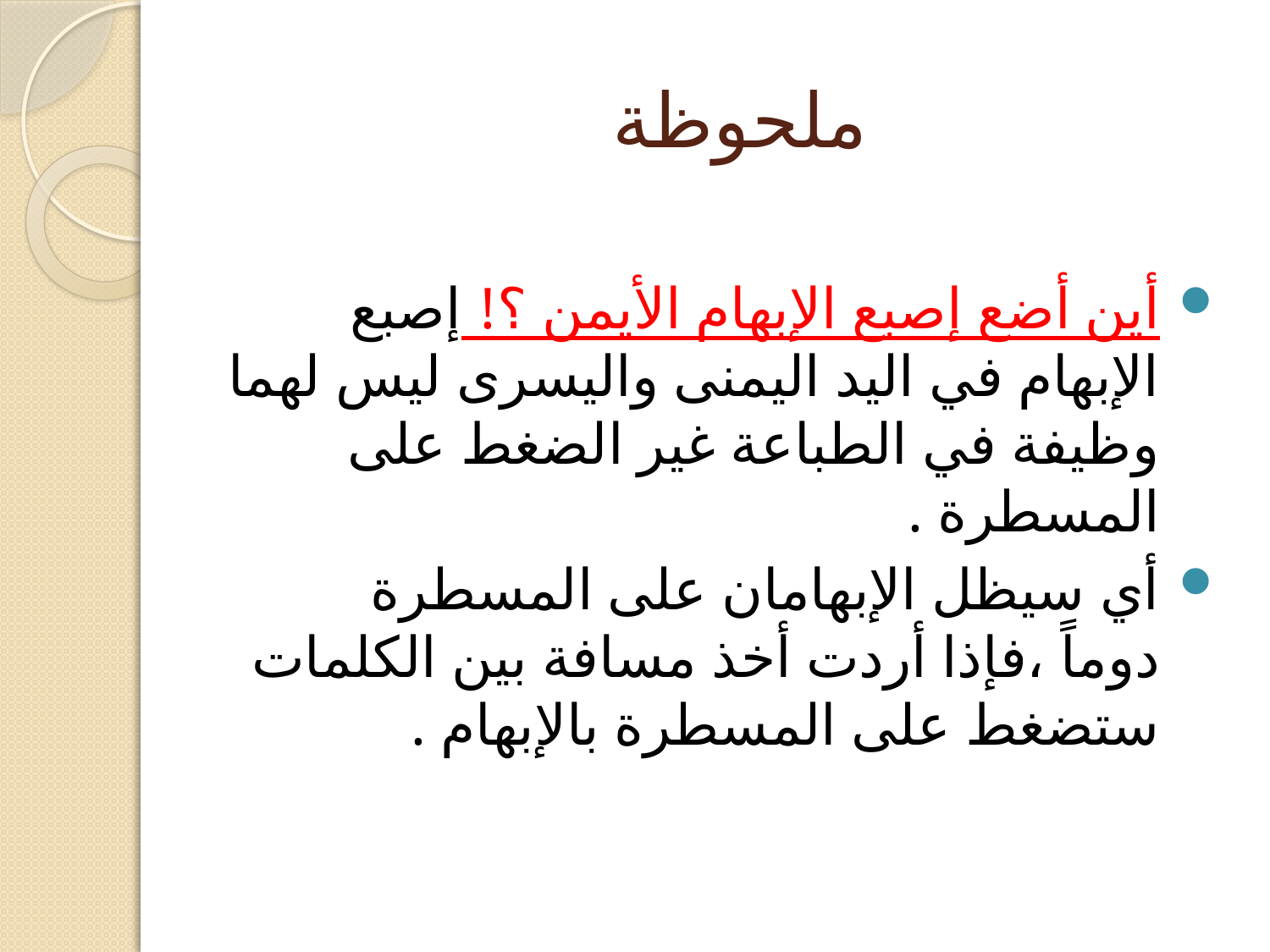

# ملحوظة
أين أضع إصبع الإبهام الأيمن ؟! إصبع الإبهام في اليد اليمنى واليسرى ليس لهما وظيفة في الطباعة غير الضغط على المسطرة .
أي سيظل الإبهامان على المسطرة دوماً ،فإذا أردت أخذ مسافة بين الكلمات ستضغط على المسطرة بالإبهام .